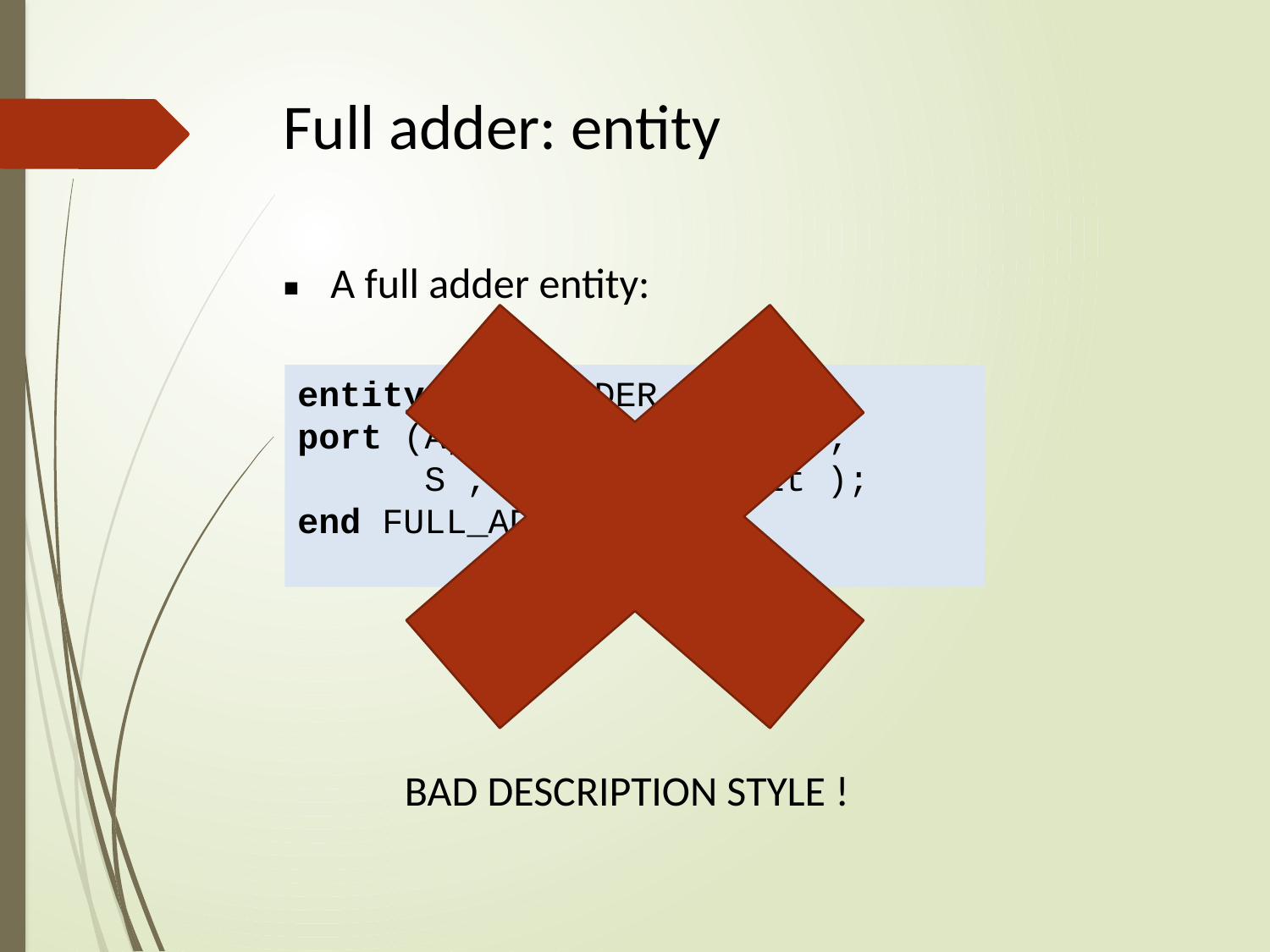

# Full adder: entity

A full adder entity:

entity FULL_ADDER is
port (A, B, Cin : in bit ;
      S , Cout : out bit );
end FULL_ADDER ;

BAD DESCRIPTION STYLE !